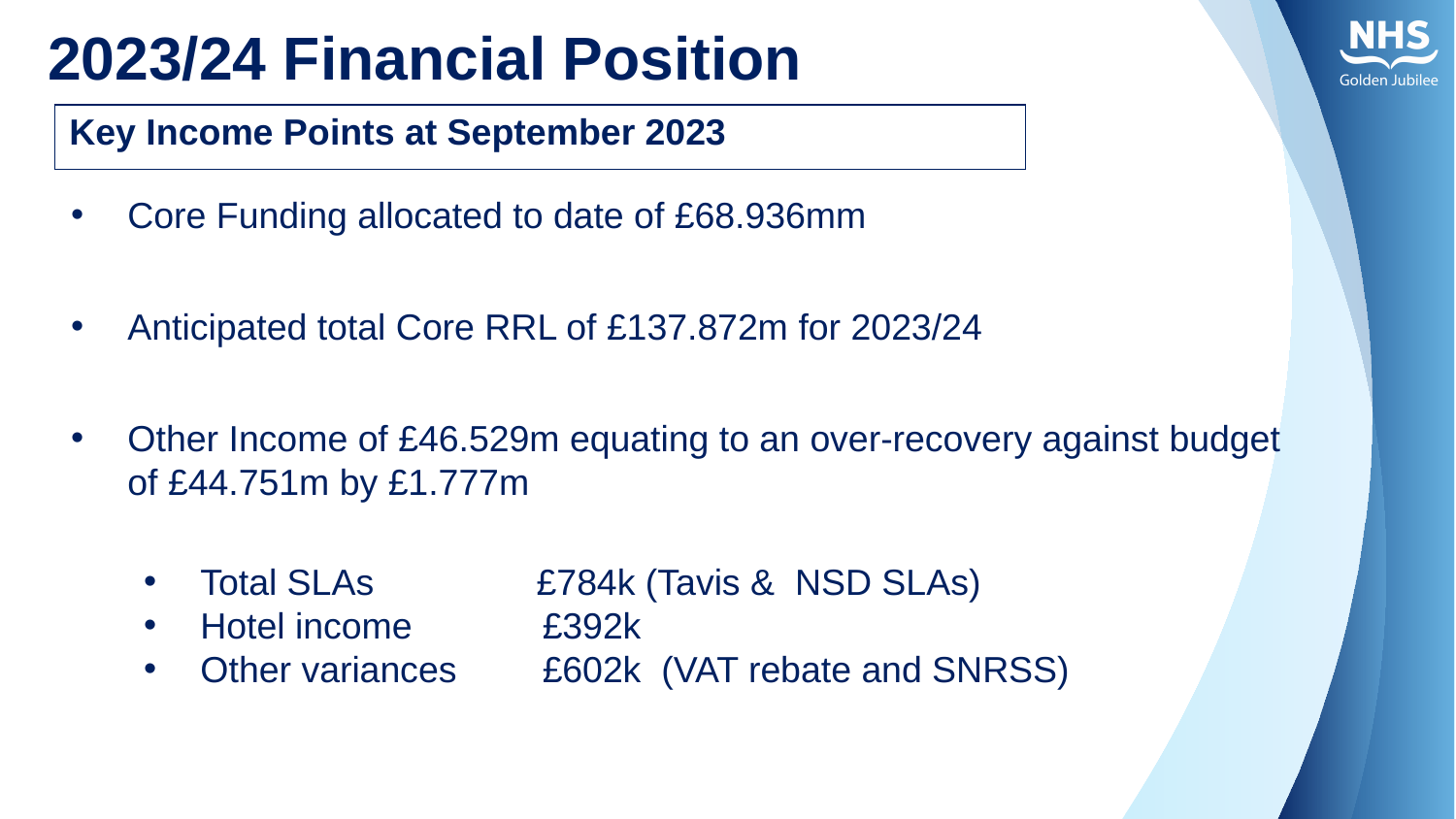

# 2023/24 Financial Position
| Key Income Points at September 2023 |
| --- |
Core Funding allocated to date of £68.936mm

Anticipated total Core RRL of £137.872m for 2023/24

Other Income of £46.529m equating to an over-recovery against budget of £44.751m by £1.777m

Total SLAs                £784k (Tavis &  NSD SLAs)
Hotel income  	     £392k
Other variances  	     £602k  (VAT rebate and SNRSS)